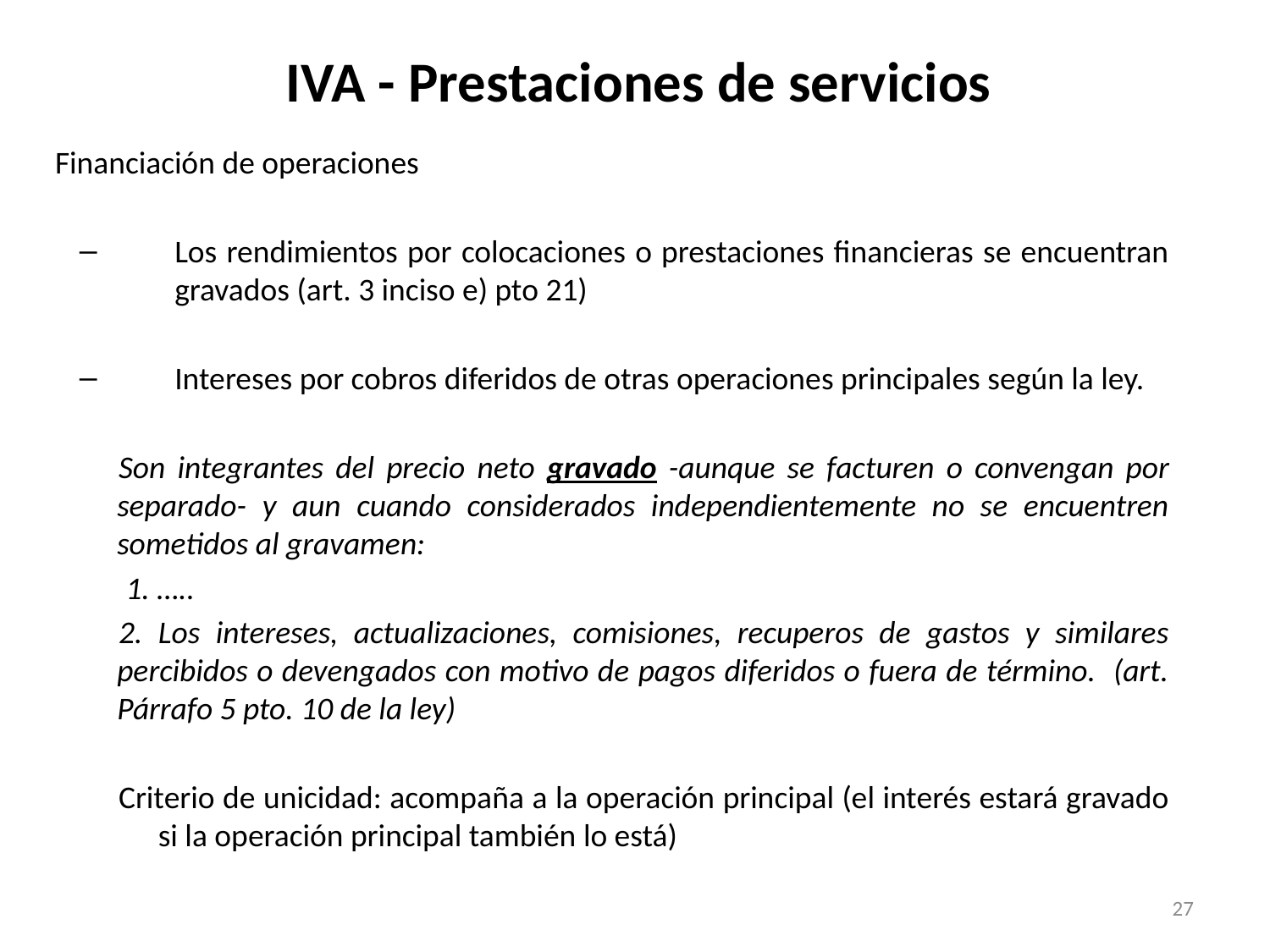

# IVA - Prestaciones de servicios
Financiación de operaciones

Los rendimientos por colocaciones o prestaciones financieras se encuentran gravados (art. 3 inciso e) pto 21)

Intereses por cobros diferidos de otras operaciones principales según la ley.

Son integrantes del precio neto gravado -aunque se facturen o convengan por separado- y aun cuando considerados independientemente no se encuentren sometidos al gravamen:
 1. …..
2. Los intereses, actualizaciones, comisiones, recuperos de gastos y similares percibidos o devengados con motivo de pagos diferidos o fuera de término.  (art. Párrafo 5 pto. 10 de la ley)

Criterio de unicidad: acompaña a la operación principal (el interés estará gravado si la operación principal también lo está)

27